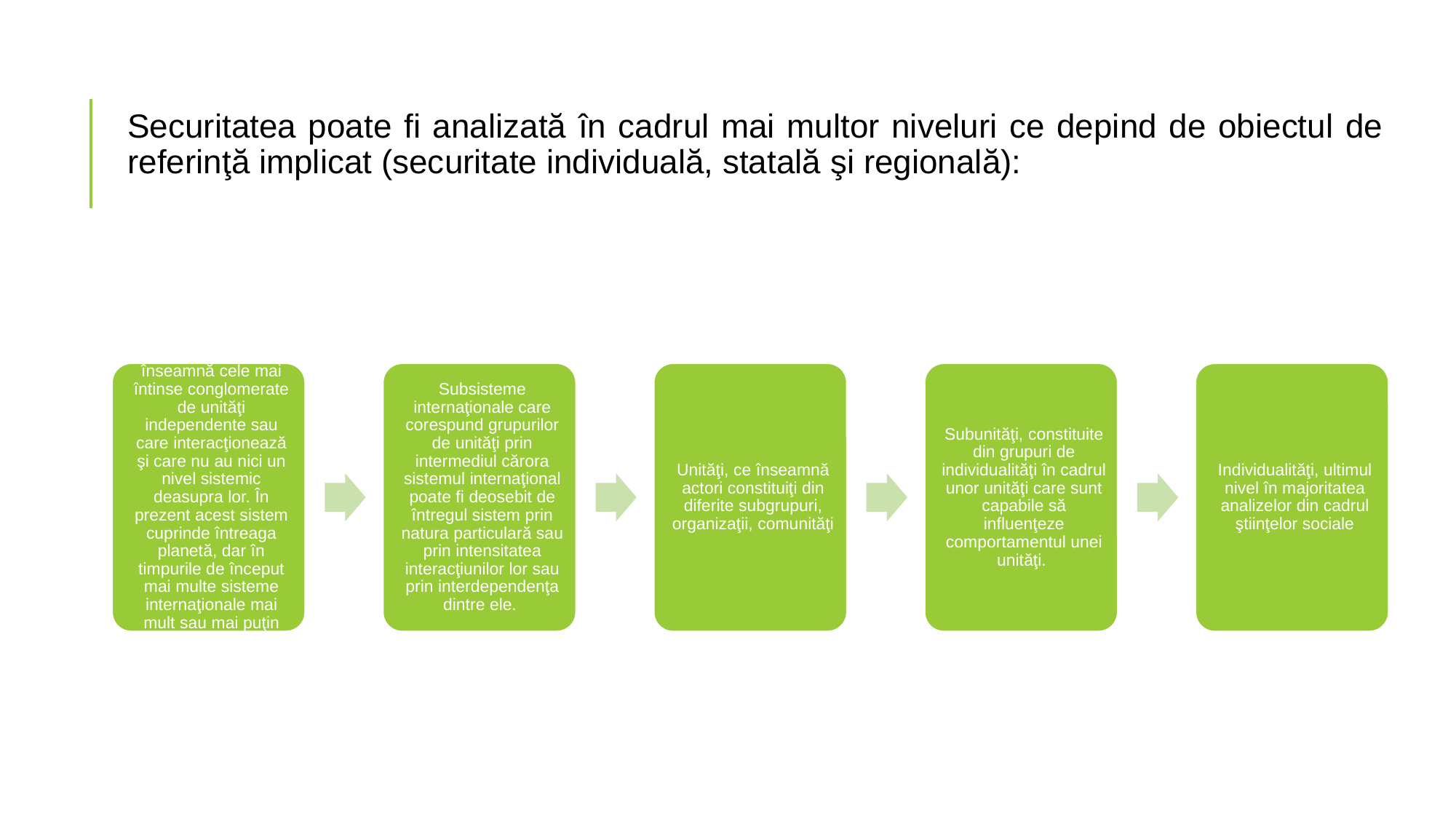

Securitatea poate fi analizată în cadrul mai multor niveluri ce depind de obiectul de referinţă implicat (securitate individuală, statală şi regională):
Sistemele intenaţionale, care înseamnă cele mai întinse conglomerate de unităţi independente sau care interacţionează şi care nu au nici un nivel sistemic deasupra lor. În prezent acest sistem cuprinde întreaga planetă, dar în timpurile de început mai multe sisteme internaţionale mai mult sau mai puţin independente existau în acelaşi timp.

Subsisteme internaţionale care corespund grupurilor de unităţi prin intermediul cărora sistemul internaţional poate fi deosebit de întregul sistem prin natura particulară sau prin intensitatea interacţiunilor lor sau prin interdependenţa dintre ele.

Unităţi, ce înseamnă actori constituiţi din diferite subgrupuri, organizaţii, comunităţi

Subunităţi, constituite din grupuri de individualităţi în cadrul unor unităţi care sunt capabile să influenţeze comportamentul unei unităţi.

Individualităţi, ultimul nivel în majoritatea analizelor din cadrul ştiinţelor sociale